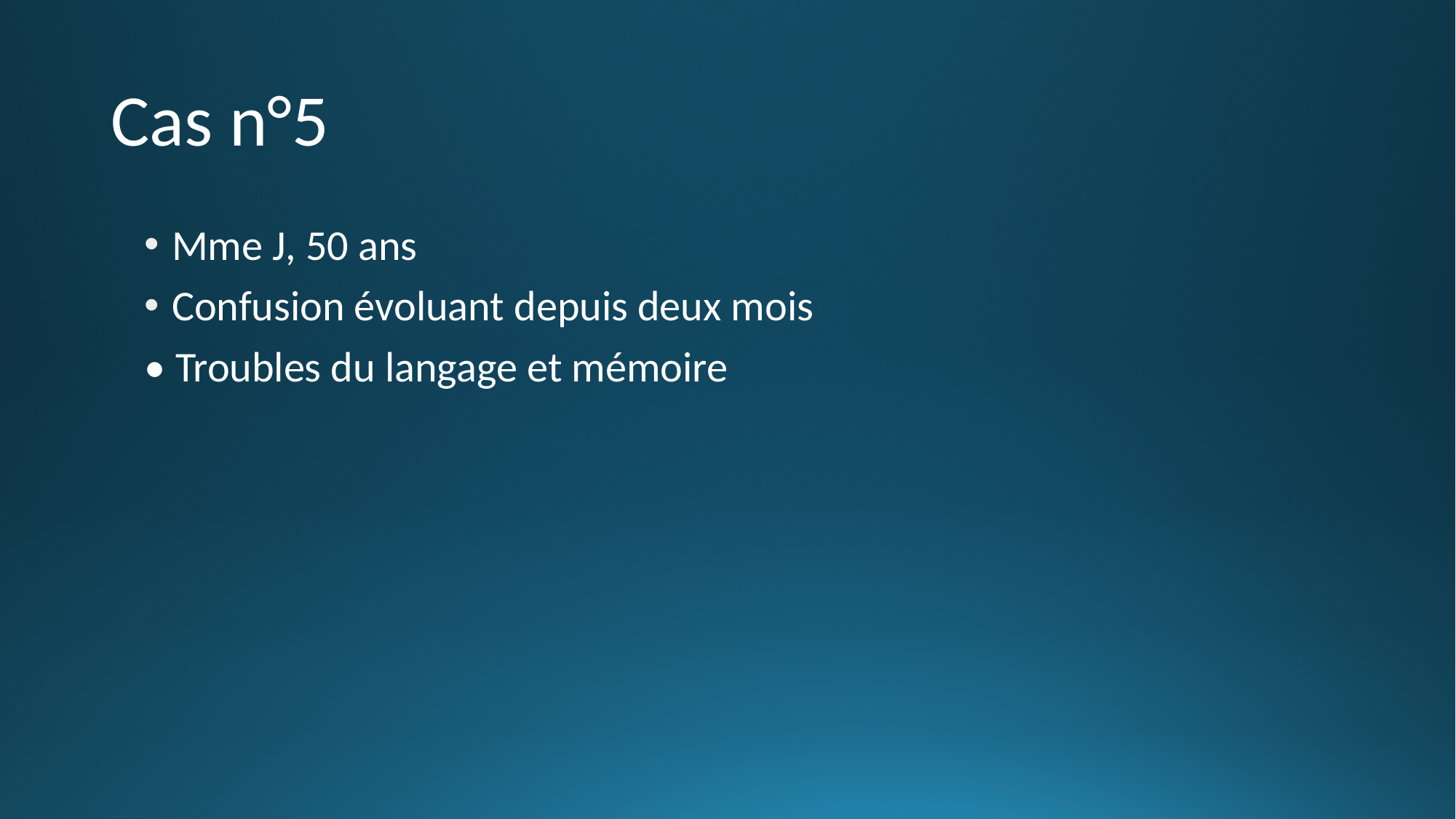

# Cas n°5
Mme J, 50 ans
Confusion évoluant depuis deux mois
• Troubles du langage et mémoire